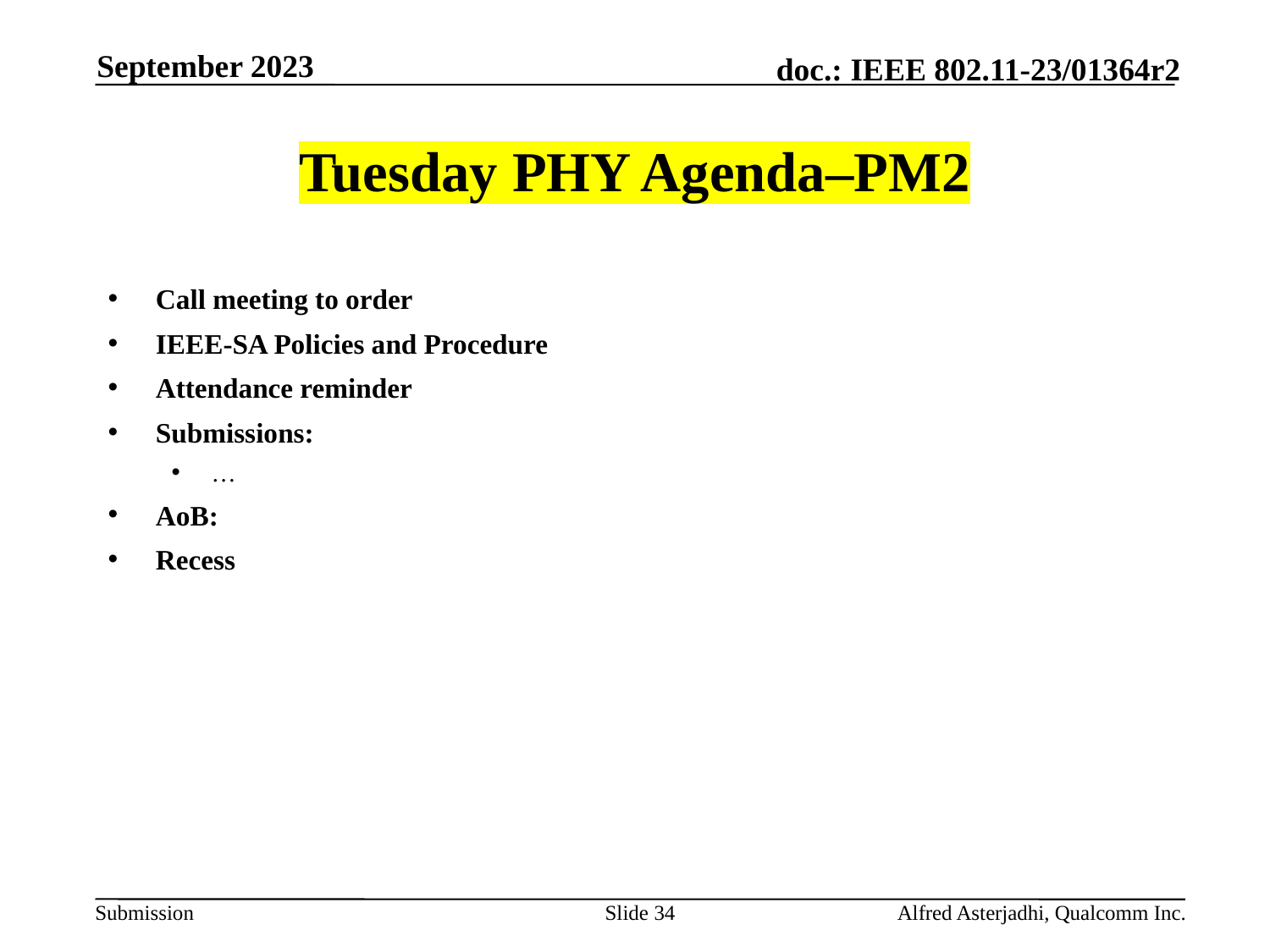

September 2023
# Tuesday PHY Agenda–PM2
Call meeting to order
IEEE-SA Policies and Procedure
Attendance reminder
Submissions:
…
AoB:
Recess
Slide 34
Alfred Asterjadhi, Qualcomm Inc.